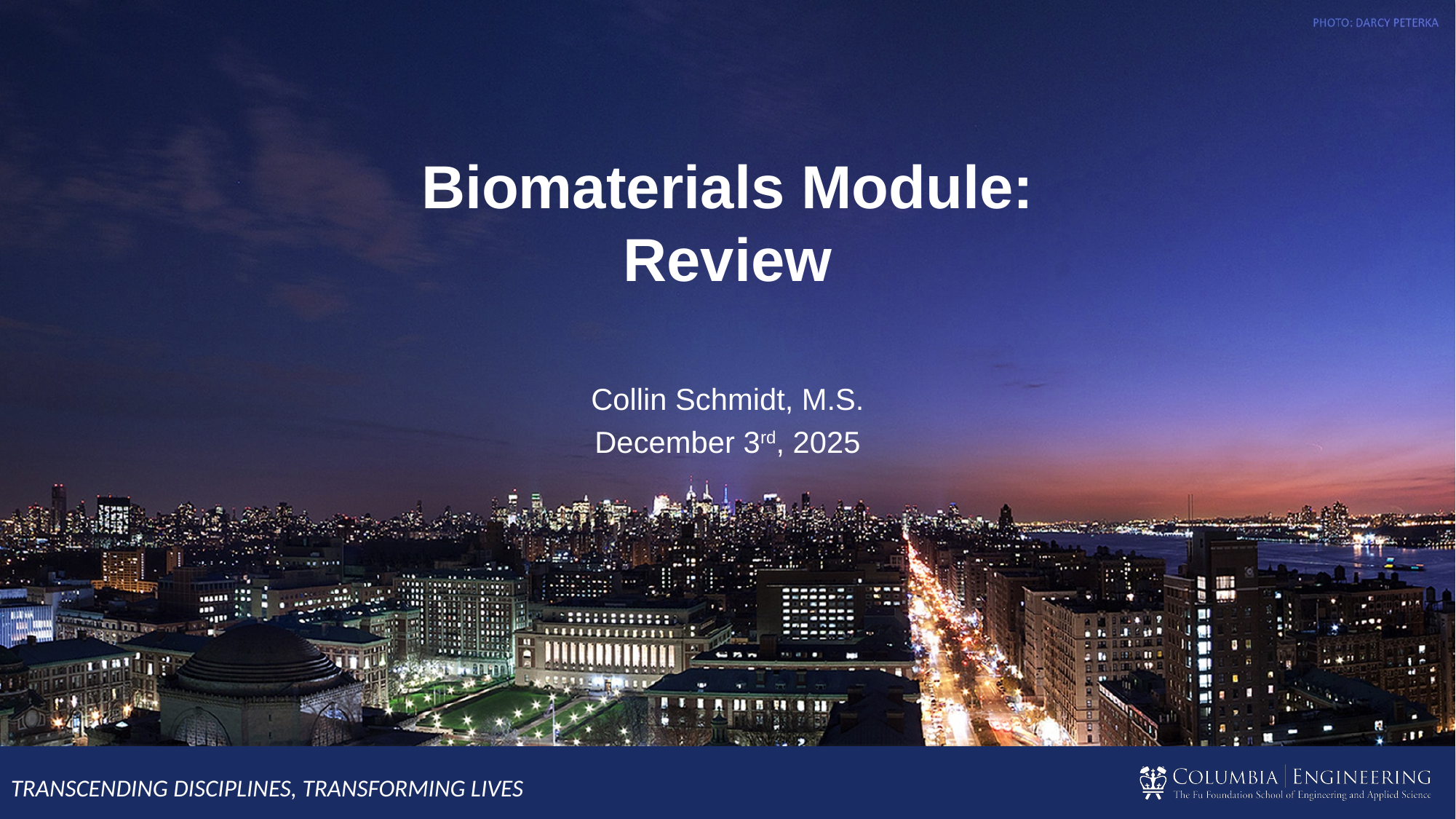

Biomaterials Module:
Review
Collin Schmidt, M.S.
December 3rd, 2025